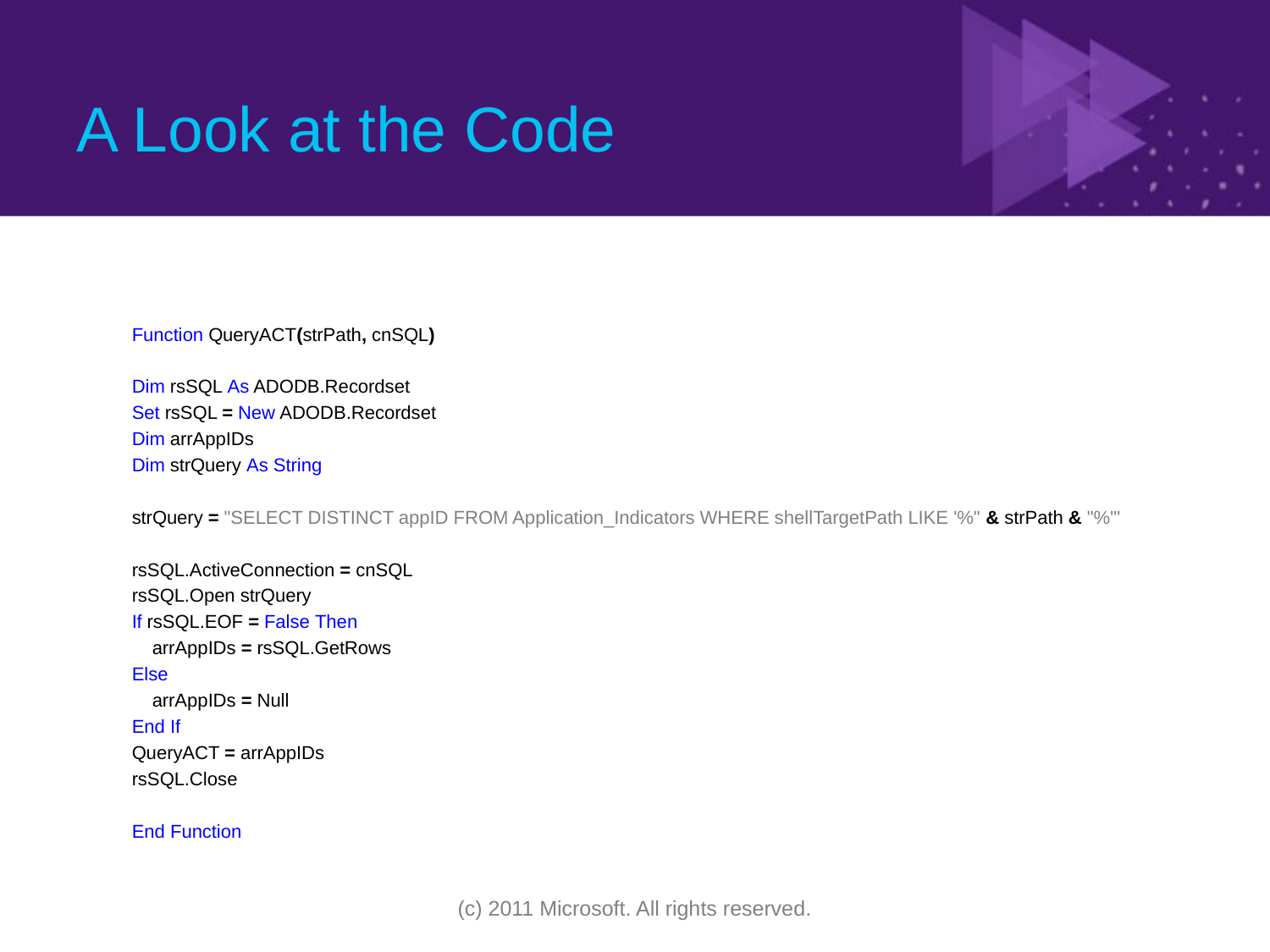

# A Look at the Code
Function QueryACT(strPath, cnSQL)

Dim rsSQL As ADODB.Recordset
Set rsSQL = New ADODB.Recordset
Dim arrAppIDs
Dim strQuery As String

strQuery = "SELECT DISTINCT appID FROM Application_Indicators WHERE shellTargetPath LIKE '%" & strPath & "%'"

rsSQL.ActiveConnection = cnSQL
rsSQL.Open strQuery
If rsSQL.EOF = False Then
    arrAppIDs = rsSQL.GetRows
Else
    arrAppIDs = Null
End If
QueryACT = arrAppIDs
rsSQL.Close

End Function
(c) 2011 Microsoft. All rights reserved.